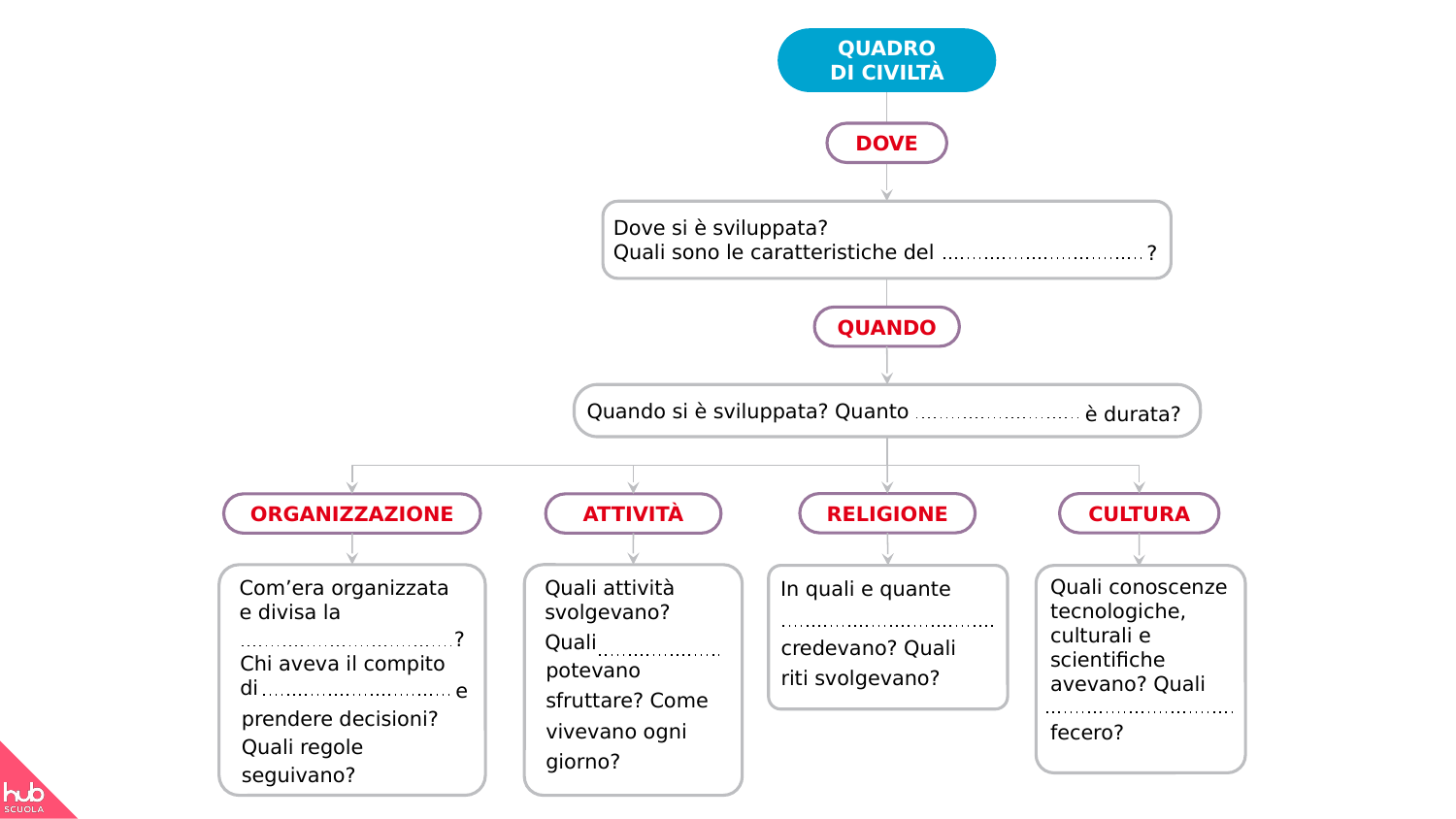

QUADRO
DI CIVILTÀ
DOVE

Dove si è sviluppata?
Quali sono le caratteristiche del
?
QUANDO

Quando si è sviluppata? Quanto
è durata?
RELIGIONE
CULTURA
ATTIVITÀ
ORGANIZZAZIONE

Com’era organizzata e divisa la
?
Chi aveva il compito di
e
prendere decisioni?
Quali regole
seguivano?

Quali attività svolgevano?
Quali
potevano
sfruttare? Come
vivevano ogni
giorno?

Quali conoscenze tecnologiche, culturali e scientifiche avevano? Quali
fecero?

In quali e quante
credevano? Quali
riti svolgevano?